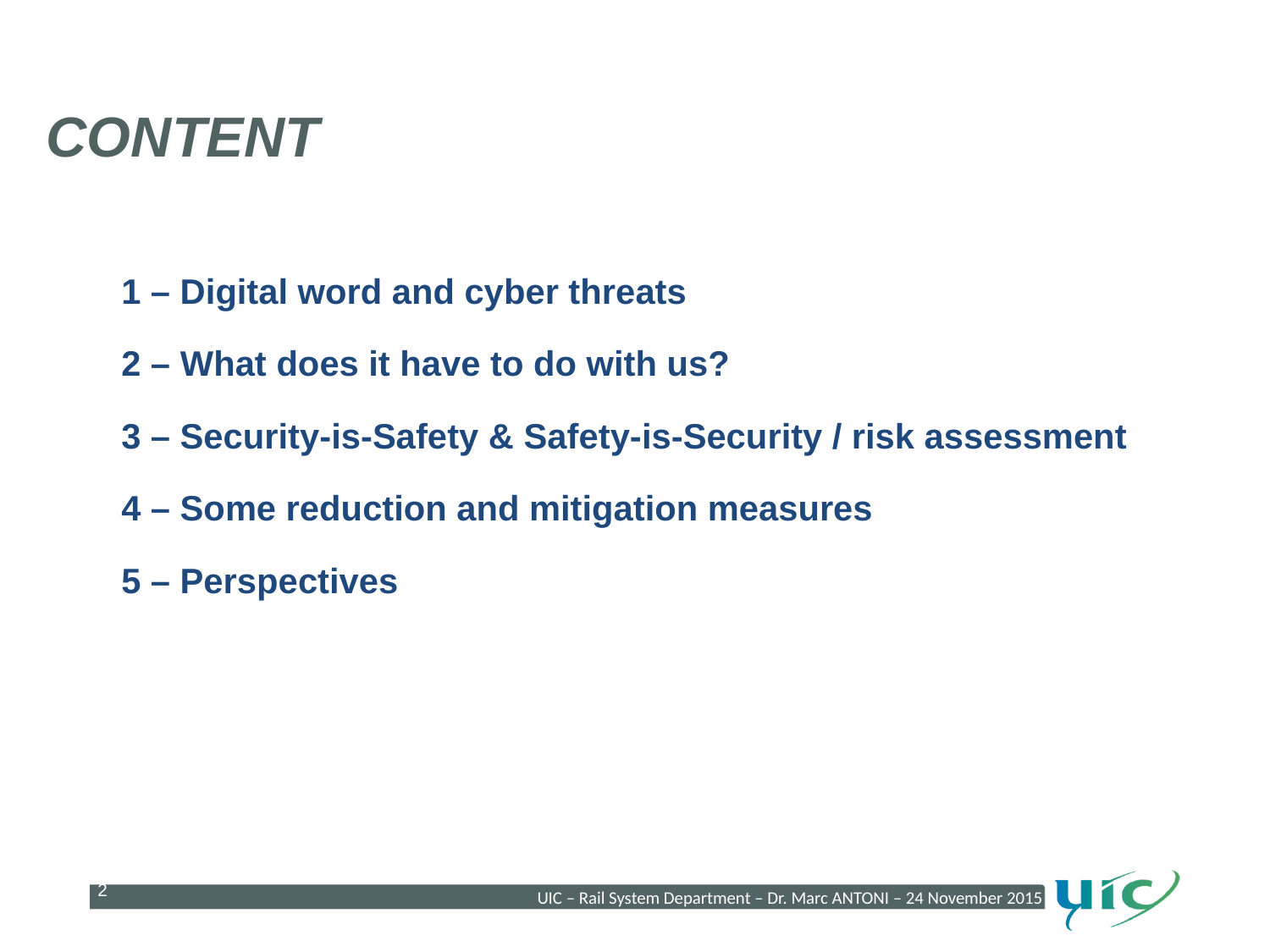

CONTENT
1 – Digital word and cyber threats
2 – What does it have to do with us?
3 – Security-is-Safety & Safety-is-Security / risk assessment
4 – Some reduction and mitigation measures
5 – Perspectives

2
UIC – Rail System Department – Dr. Marc ANTONI – 24 November 2015